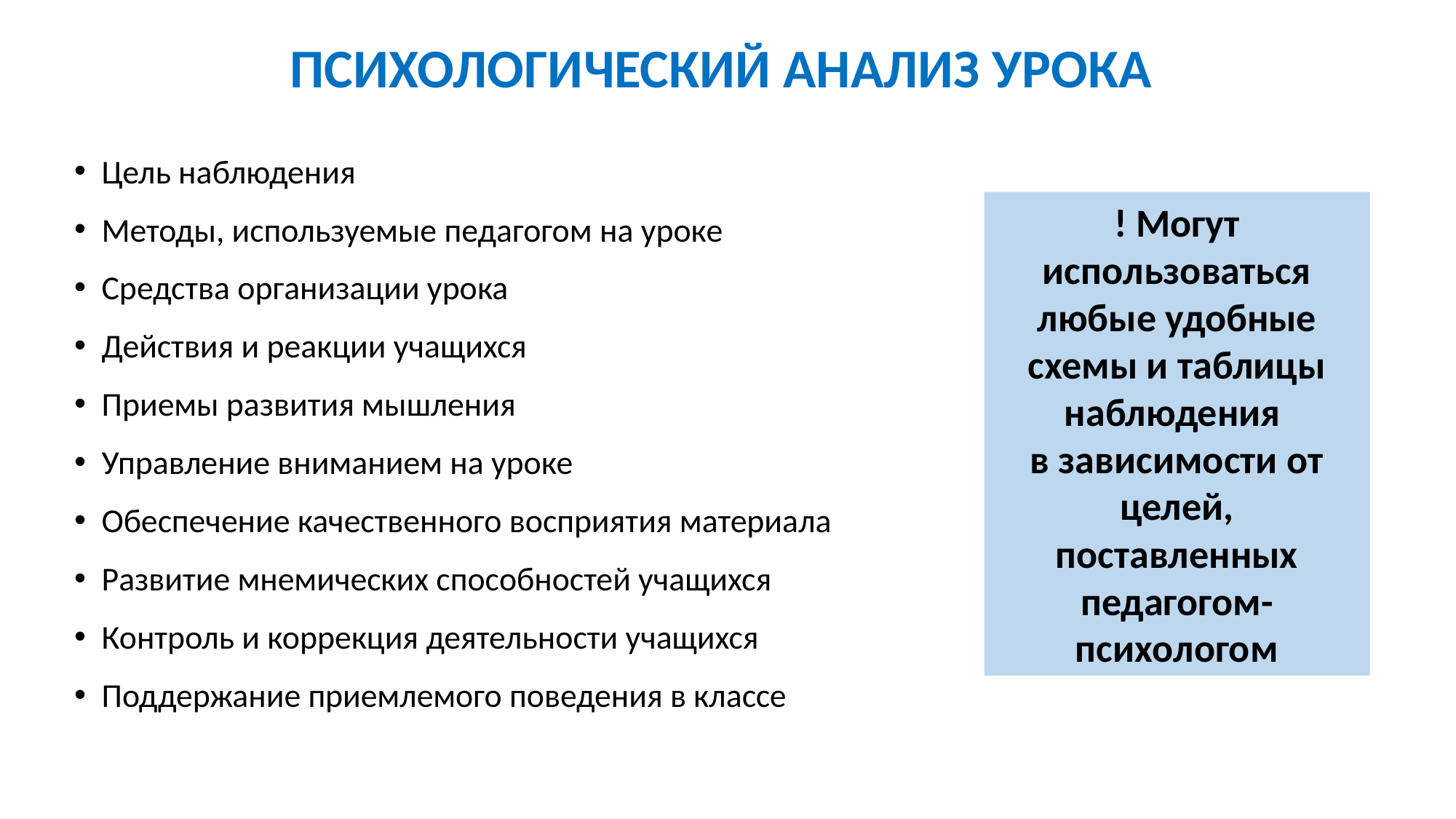

ПСИХОЛОГИЧЕСКИЙ АНАЛИЗ УРОКА
Цель наблюдения
Методы, используемые педагогом на уроке
Средства организации урока
Действия и реакции учащихся
Приемы развития мышления
Управление вниманием на уроке
Обеспечение качественного восприятия материала
Развитие мнемических способностей учащихся
Контроль и коррекция деятельности учащихся
Поддержание приемлемого поведения в классе

! Могут использоваться любые удобные схемы и таблицы наблюдения
в зависимости от целей, поставленных педагогом-психологом